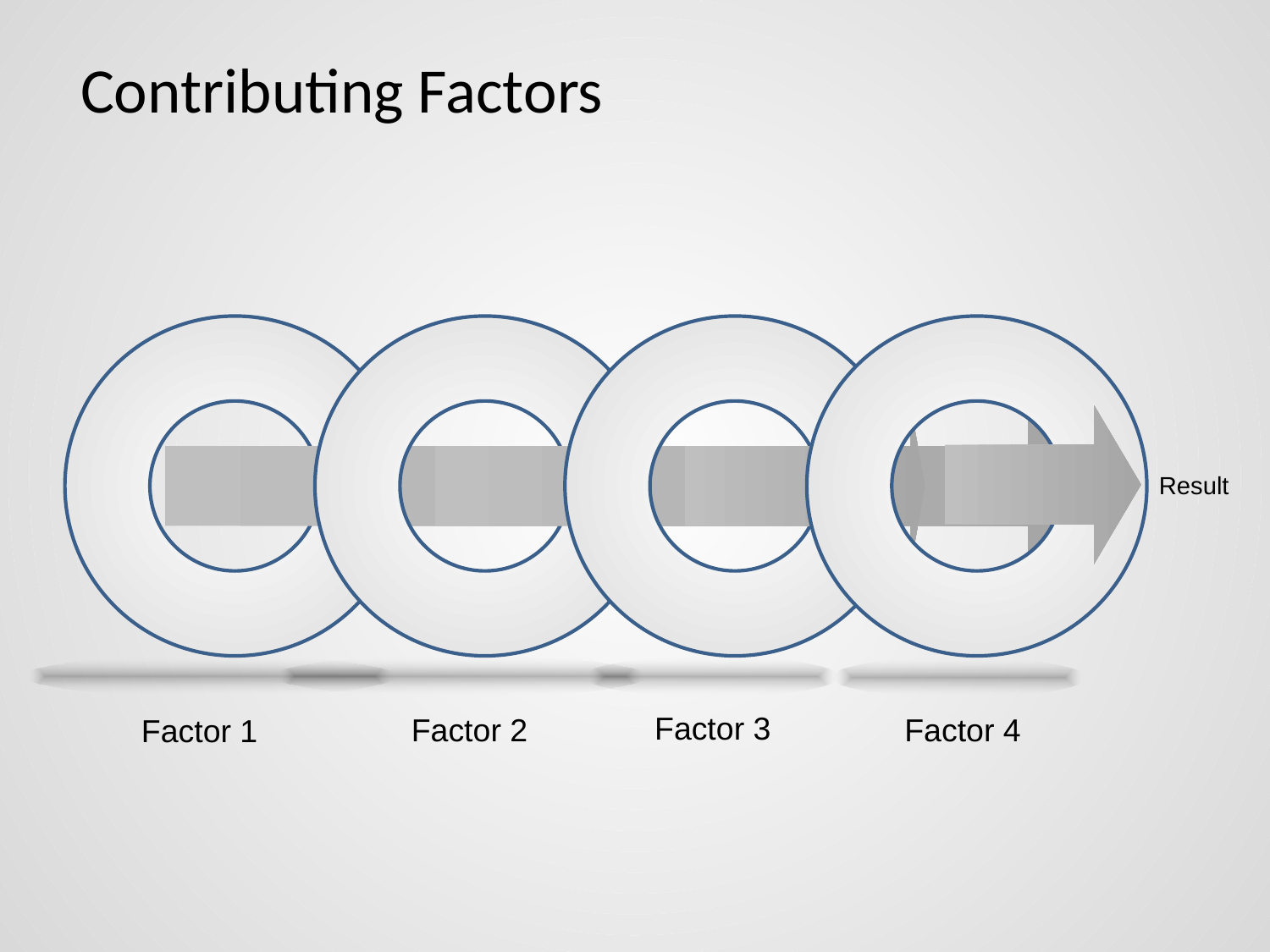

# Contributing Factors

Result

Factor 3
Factor 4
Factor 2
Factor 1